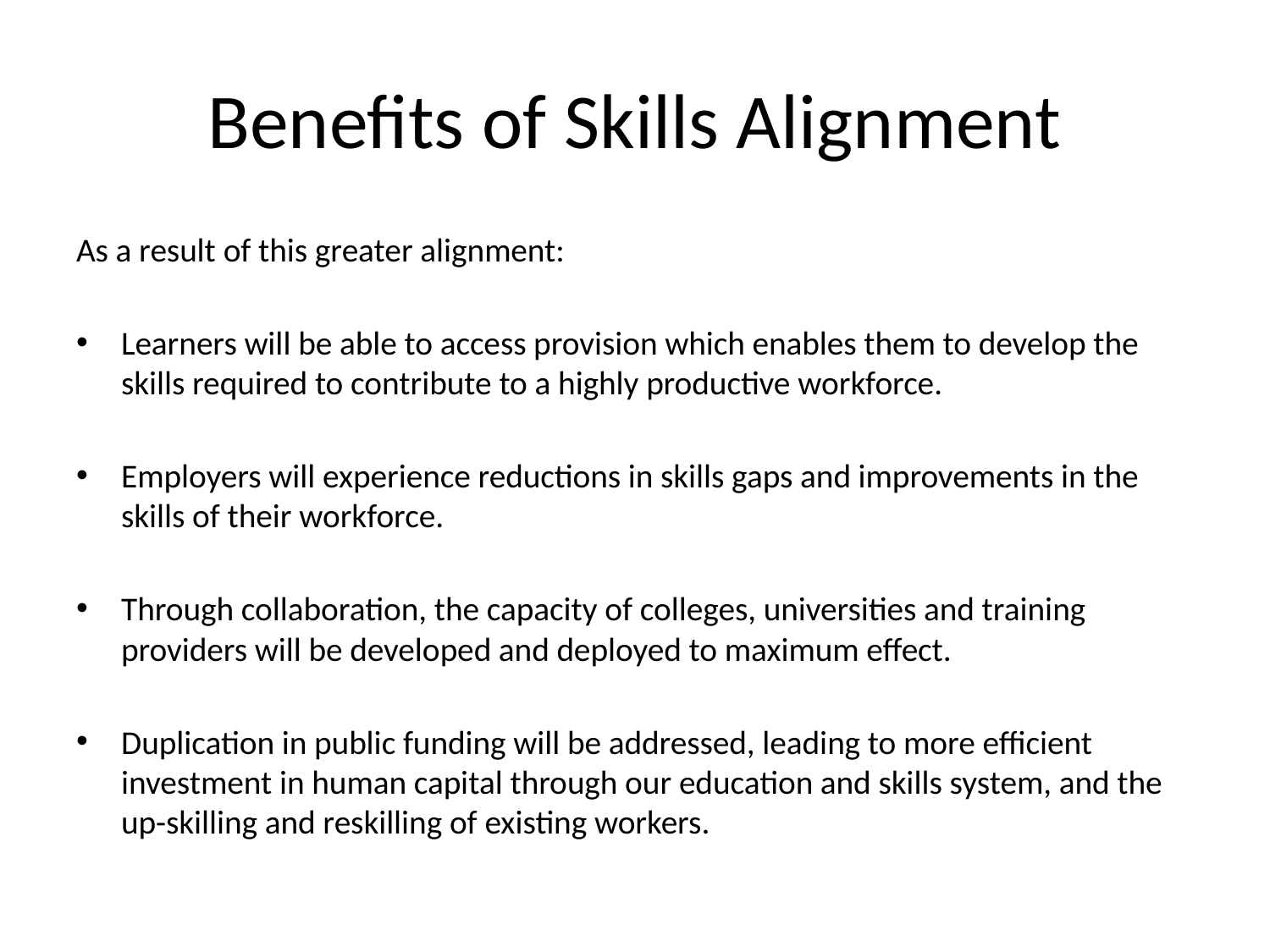

# Benefits of Skills Alignment
As a result of this greater alignment:

Learners will be able to access provision which enables them to develop the skills required to contribute to a highly productive workforce.

Employers will experience reductions in skills gaps and improvements in the skills of their workforce.

Through collaboration, the capacity of colleges, universities and training providers will be developed and deployed to maximum effect.

Duplication in public funding will be addressed, leading to more efficient investment in human capital through our education and skills system, and the up-skilling and reskilling of existing workers.